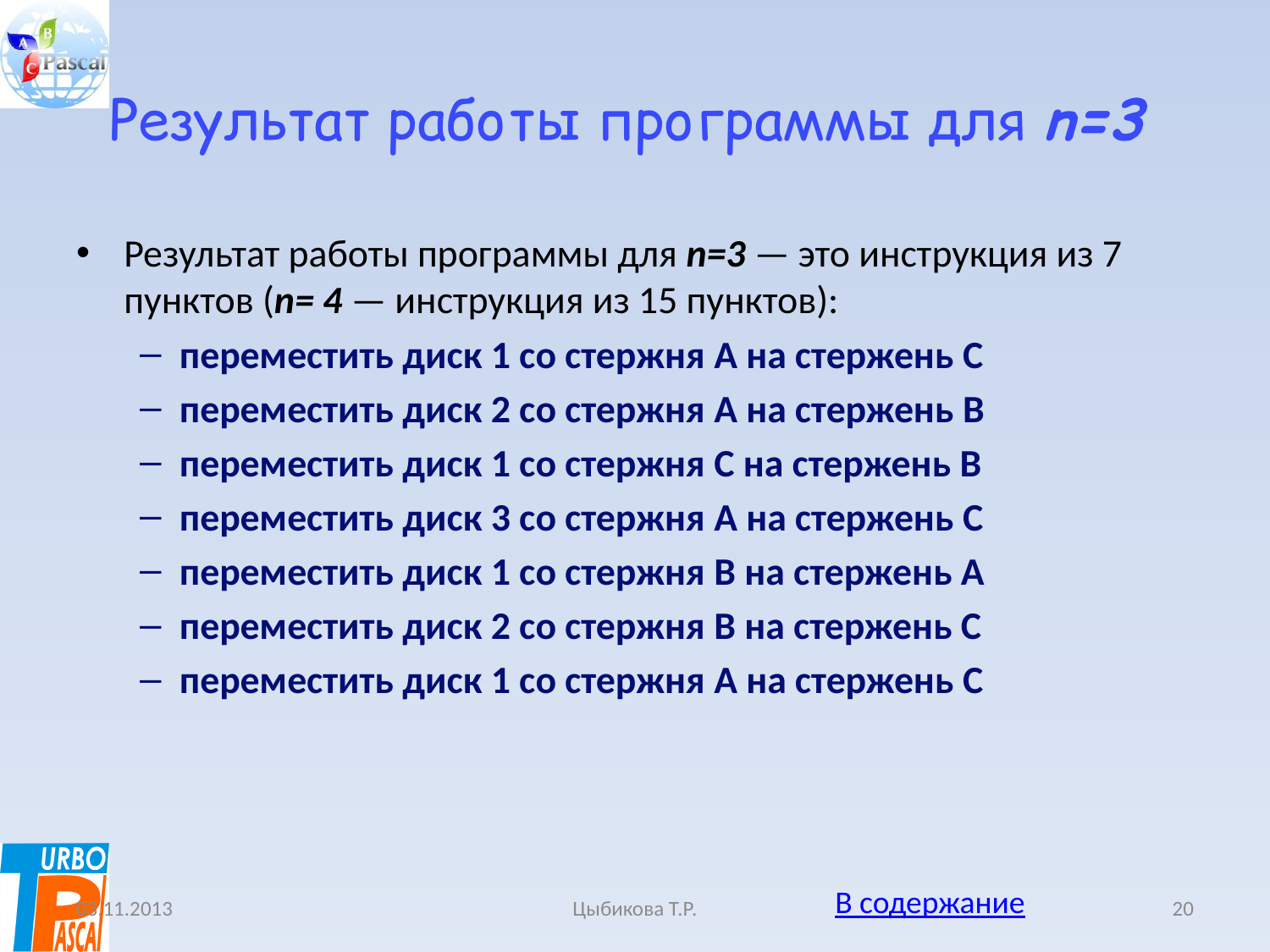

# Результат работы программы для n=3
Результат работы программы для n=3 — это инструкция из 7 пунктов (n= 4 — инструкция из 15 пунктов):
переместить диск 1 со стержня A на стержень C
переместить диск 2 со стержня A на стержень B
переместить диск 1 со стержня C на стержень B
переместить диск 3 со стержня A на стержень C
переместить диск 1 со стержня B на стержень A
переместить диск 2 со стержня B на стержень C
переместить диск 1 со стержня A на стержень C

В содержание
03.11.2013
Цыбикова Т.Р.
20